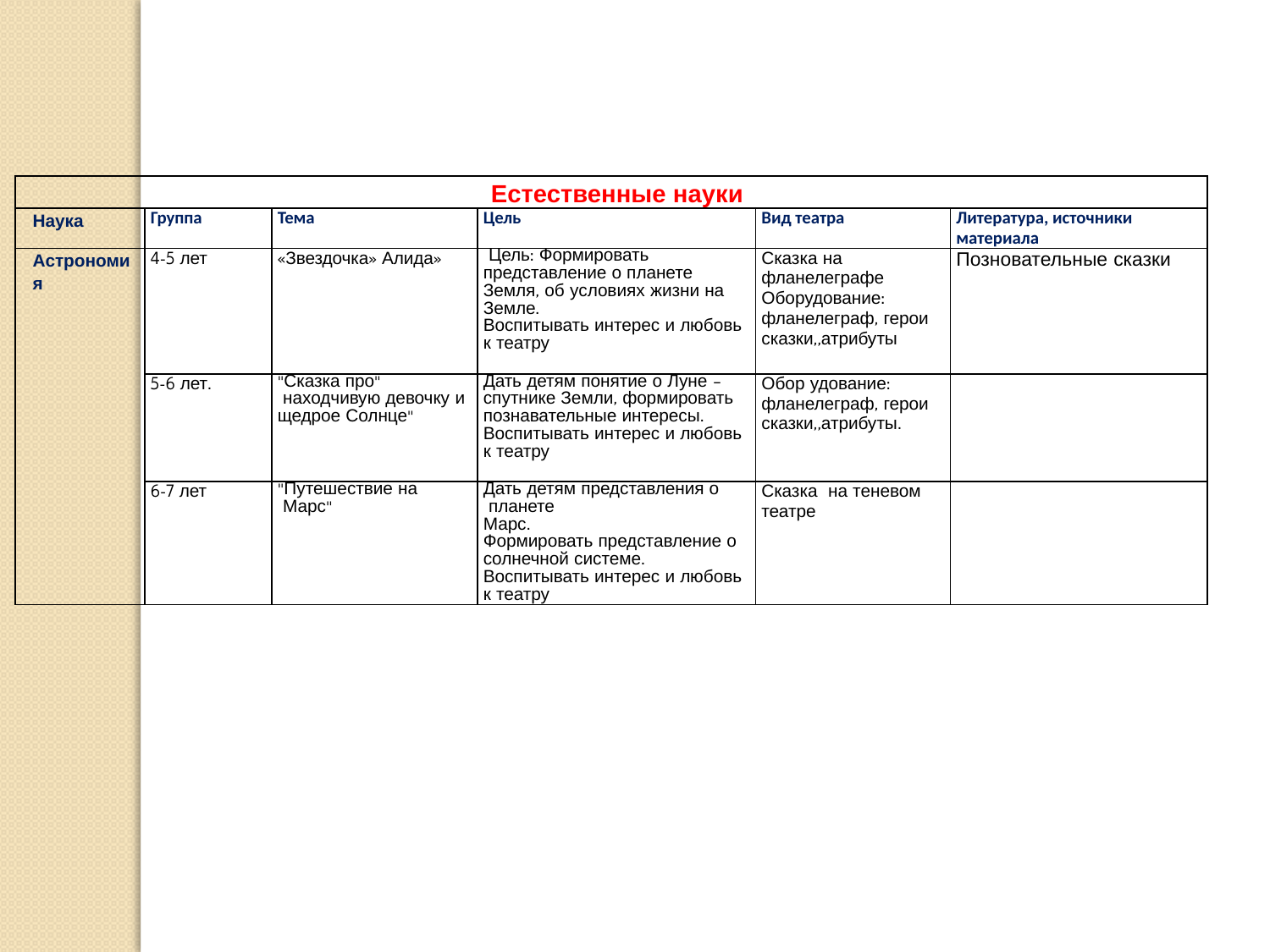

| Естественные науки |  |  |  |  |  |
| --- | --- | --- | --- | --- | --- |
| Наука | Группа | Тема | Цель | Вид театра | Литература, источники материала |
| Астрономия | 4-5 лет | «Звездочка» Алида» | Цель: Формировать представление о планете Земля, об условиях жизни на Земле.  Воспитывать интерес и любовь к театру | Сказка на фланелеграфе Оборудование: фланелеграф, герои сказки,,атрибуты | Позновательные сказки |
|  | 5-6 лет. | "Сказка про"  находчивую девочку и щедрое Солнце" | Дать детям понятие о Луне – спутнике Земли, формировать познавательные интересы.  Воспитывать интерес и любовь к театру | Обор удование: фланелеграф, герои сказки,,атрибуты. |  |
|  | 6-7 лет | "Путешествие на  Марс" | Дать детям представления о  планете  Марс.  Формировать представление о солнечной системе.  Воспитывать интерес и любовь к театру | Сказка  на теневом театре |  |